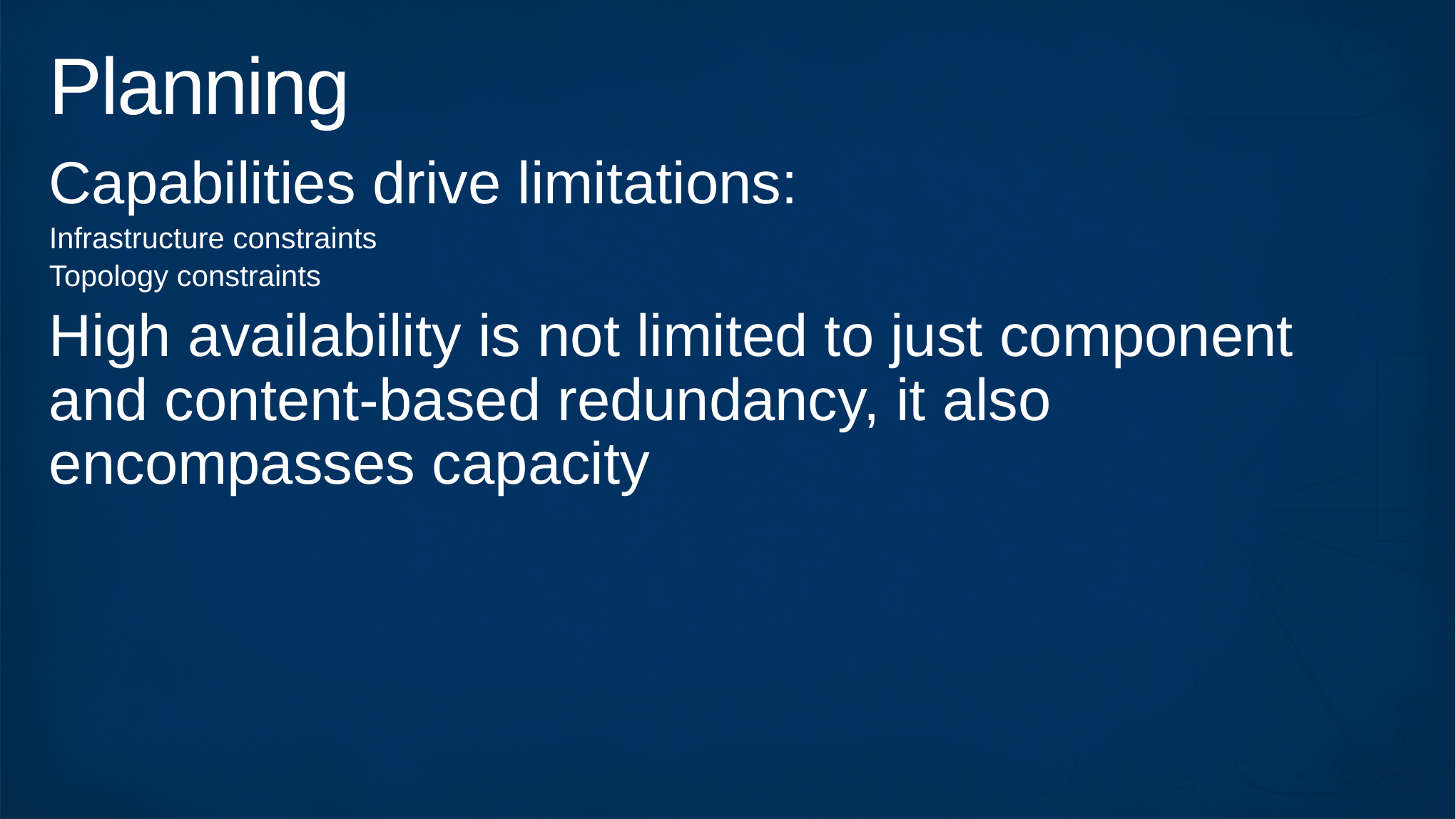

# Planning
Capabilities drive limitations:
Infrastructure constraints
Topology constraints
High availability is not limited to just component and content-based redundancy, it also encompasses capacity